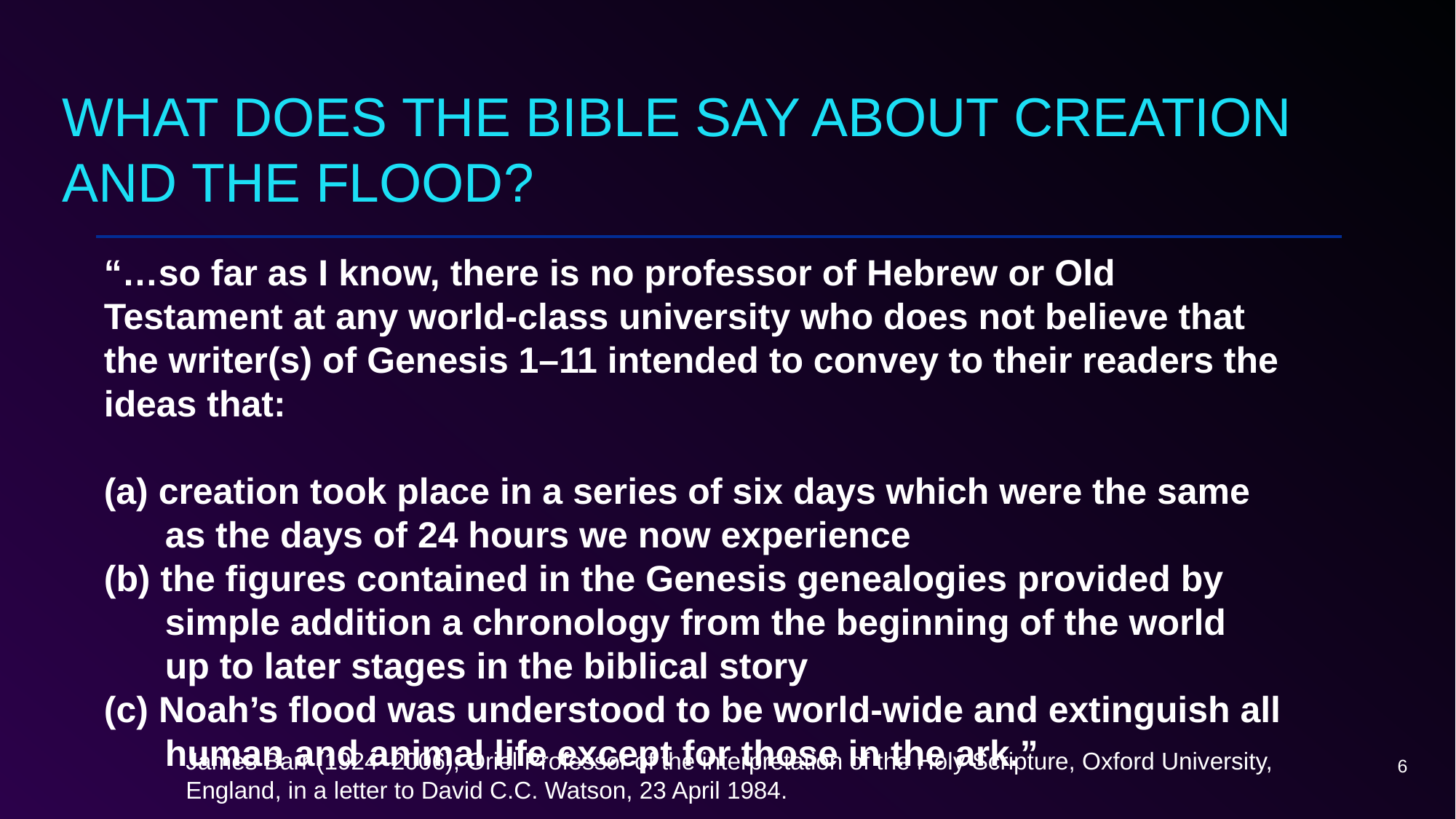

# What does the Bible Say about Creation and the Flood?
“…so far as I know, there is no professor of Hebrew or Old Testament at any world-class university who does not believe that the writer(s) of Genesis 1–11 intended to convey to their readers the ideas that:

creation took place in a series of six days which were the same
      as the days of 24 hours we now experience
(b) the figures contained in the Genesis genealogies provided by
      simple addition a chronology from the beginning of the world
      up to later stages in the biblical story
(c) Noah’s flood was understood to be world-wide and extinguish all
      human and animal life except for those in the ark.”
James Barr (1924–2006), Oriel Professor of the interpretation of the Holy Scripture, Oxford University, England, in a letter to David C.C. Watson, 23 April 1984.
6